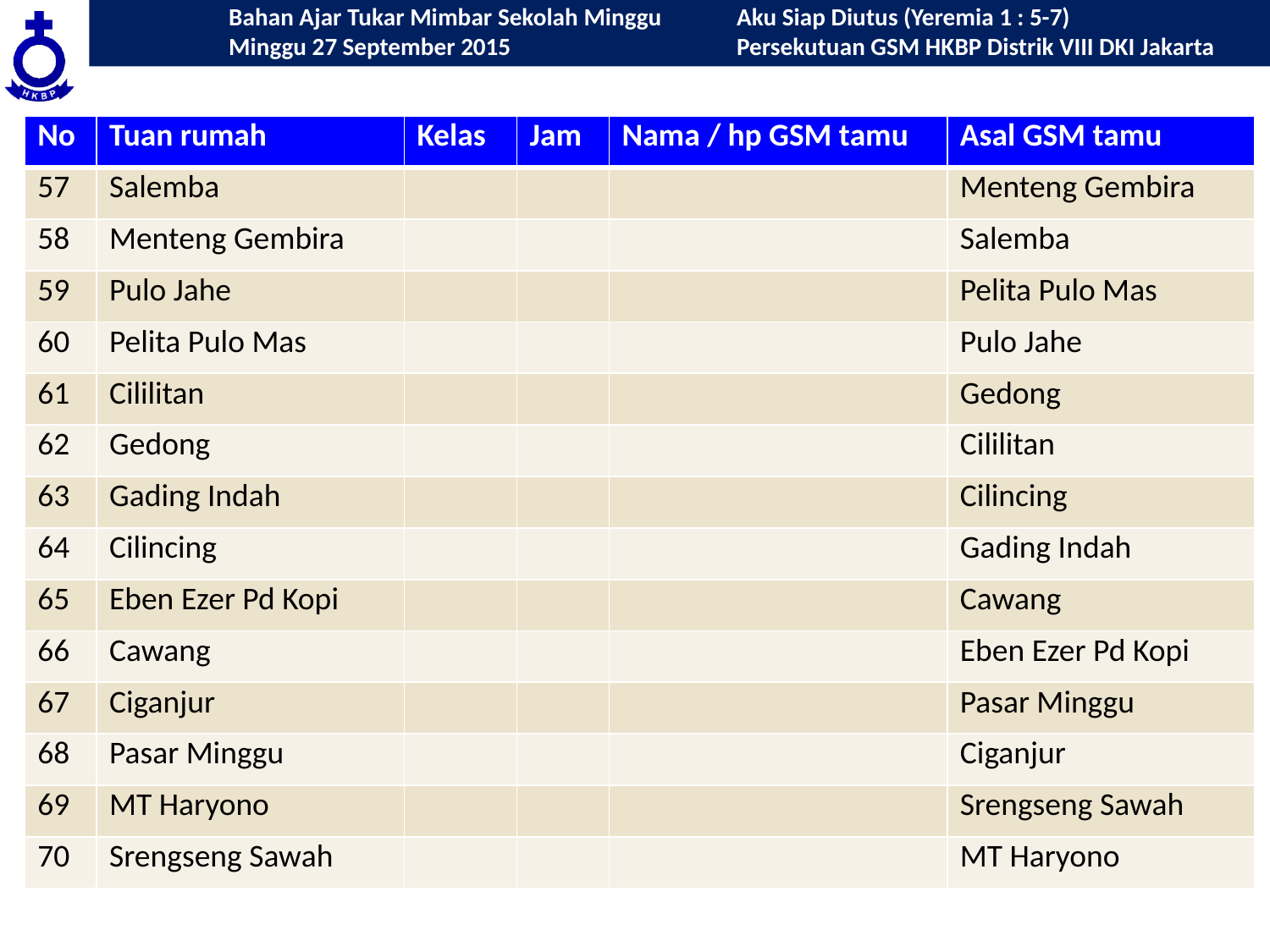

| No | Tuan rumah | Kelas | Jam | Nama / hp GSM tamu | Asal GSM tamu |
| --- | --- | --- | --- | --- | --- |
| 57 | Salemba |  |  |  | Menteng Gembira |
| 58 | Menteng Gembira |  |  |  | Salemba |
| 59 | Pulo Jahe |  |  |  | Pelita Pulo Mas |
| 60 | Pelita Pulo Mas |  |  |  | Pulo Jahe |
| 61 | Cililitan |  |  |  | Gedong |
| 62 | Gedong |  |  |  | Cililitan |
| 63 | Gading Indah |  |  |  | Cilincing |
| 64 | Cilincing |  |  |  | Gading Indah |
| 65 | Eben Ezer Pd Kopi |  |  |  | Cawang |
| 66 | Cawang |  |  |  | Eben Ezer Pd Kopi |
| 67 | Ciganjur |  |  |  | Pasar Minggu |
| 68 | Pasar Minggu |  |  |  | Ciganjur |
| 69 | MT Haryono |  |  |  | Srengseng Sawah |
| 70 | Srengseng Sawah |  |  |  | MT Haryono |